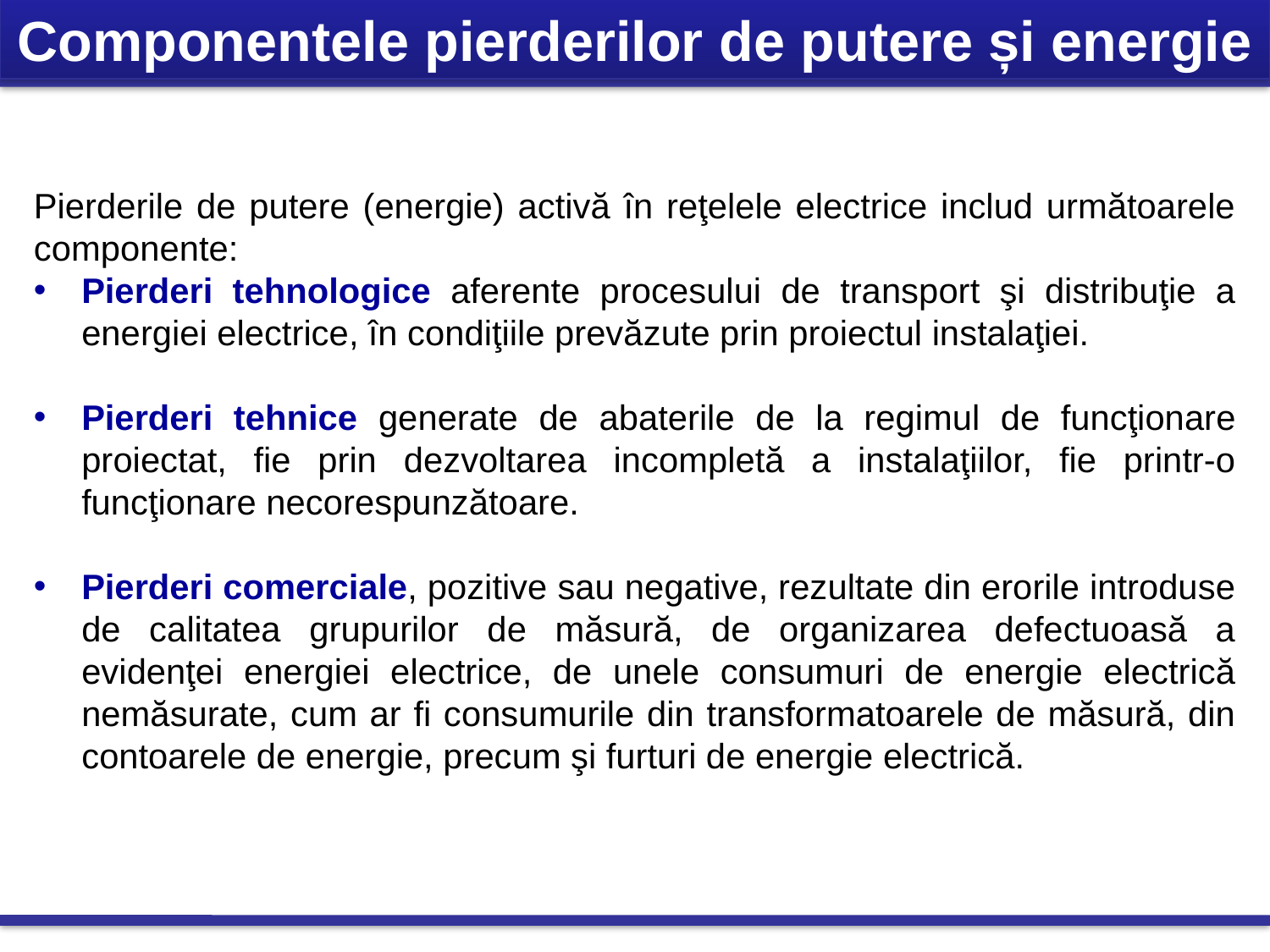

Componentele pierderilor de putere și energie

Pierderile de putere (energie) activă în reţelele electrice includ următoarele componente:
Pierderi tehnologice aferente procesului de transport şi distribuţie a energiei electrice, în condiţiile prevăzute prin proiectul instalaţiei.

Pierderi tehnice generate de abaterile de la regimul de funcţionare proiectat, fie prin dezvoltarea incompletă a instalaţiilor, fie printr-o funcţionare necorespunzătoare.

Pierderi comerciale, pozitive sau negative, rezultate din erorile introduse de calitatea grupurilor de măsură, de organizarea defectuoasă a evidenţei energiei electrice, de unele consumuri de energie electrică nemăsurate, cum ar fi consumurile din transformatoarele de măsură, din contoarele de energie, precum şi furturi de energie electrică.